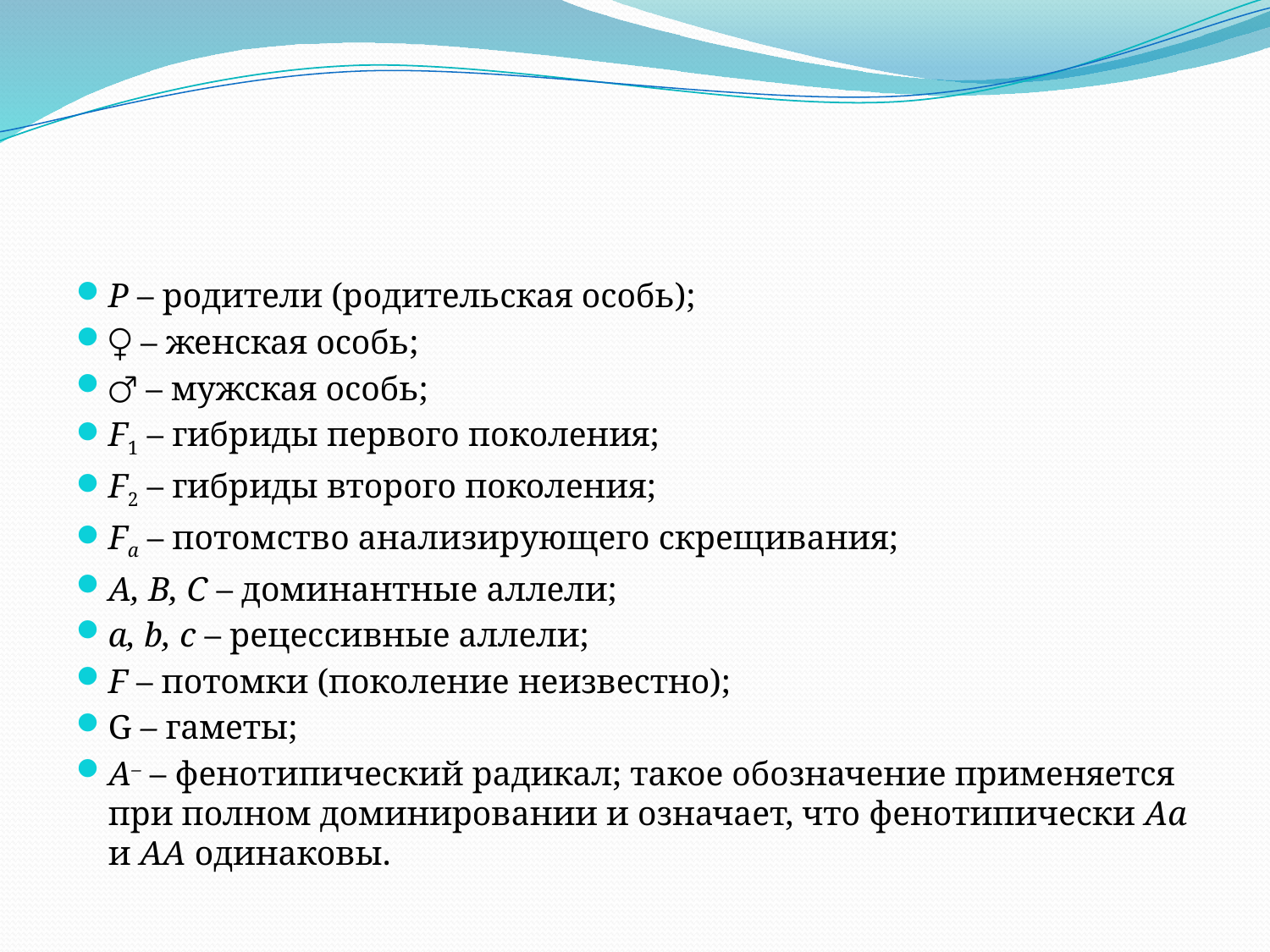

#
Р – родители (родительская особь);
♀ – женская особь;
♂ – мужская особь;
F1 – гибриды первого поколения;
F2 – гибриды второго поколения;
Fа – потомство анализирующего скрещивания;
А, В, С – доминантные аллели;
a, b, c – рецессивные аллели;
F – потомки (поколение неизвестно);
G – гаметы;
А– – фенотипический радикал; такое обозначение применяется при полном доминировании и означает, что фенотипически Аа и АА одинаковы.